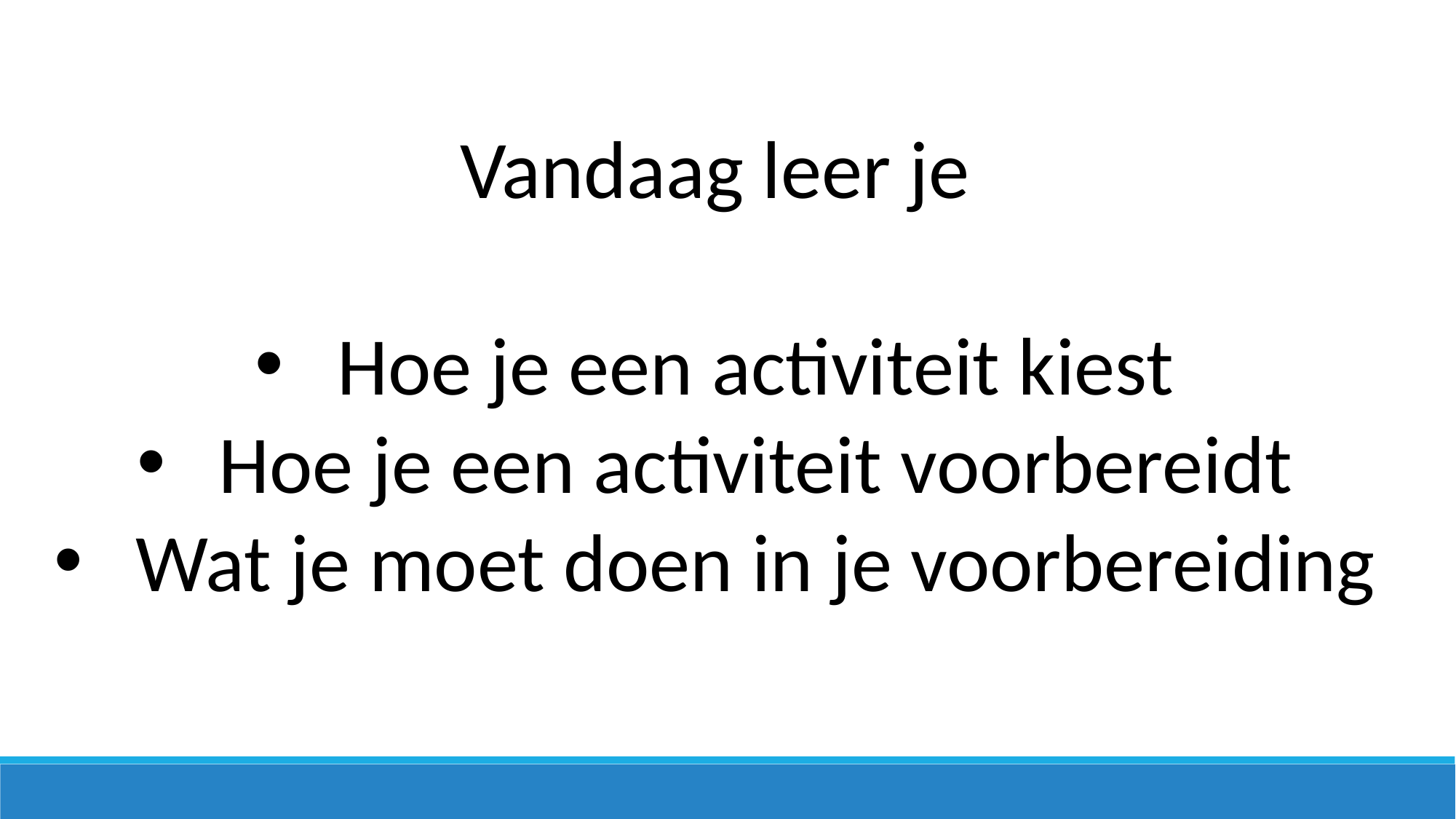

Vandaag leer je

Hoe je een activiteit kiest
Hoe je een activiteit voorbereidt
Wat je moet doen in je voorbereiding